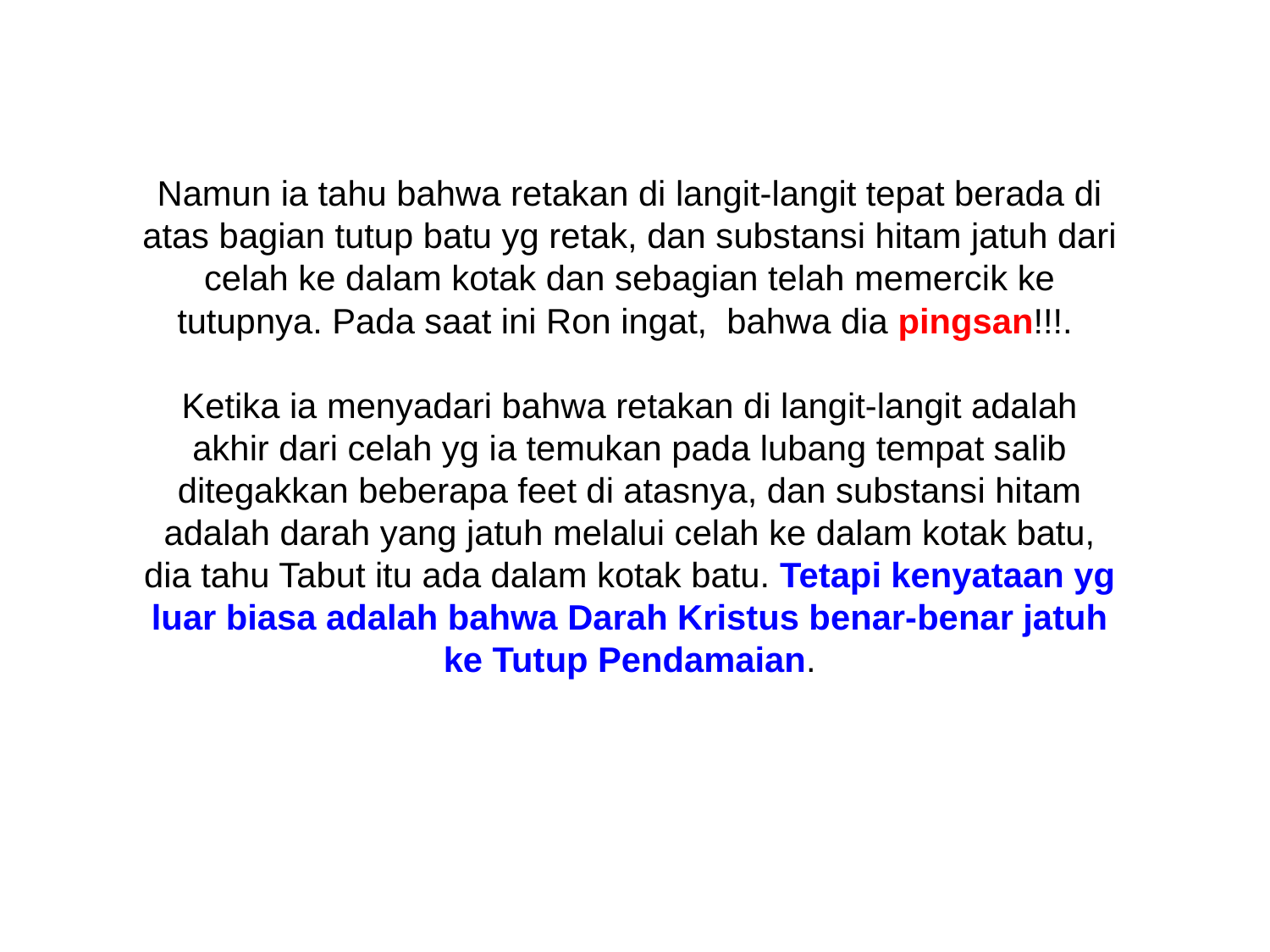

# Namun ia tahu bahwa retakan di langit-langit tepat berada di atas bagian tutup batu yg retak, dan substansi hitam jatuh dari celah ke dalam kotak dan sebagian telah memercik ke tutupnya. Pada saat ini Ron ingat,  bahwa dia pingsan!!!.   Ketika ia menyadari bahwa retakan di langit-langit adalah akhir dari celah yg ia temukan pada lubang tempat salib ditegakkan beberapa feet di atasnya, dan substansi hitam adalah darah yang jatuh melalui celah ke dalam kotak batu, dia tahu Tabut itu ada dalam kotak batu. Tetapi kenyataan yg luar biasa adalah bahwa Darah Kristus benar-benar jatuh ke Tutup Pendamaian.